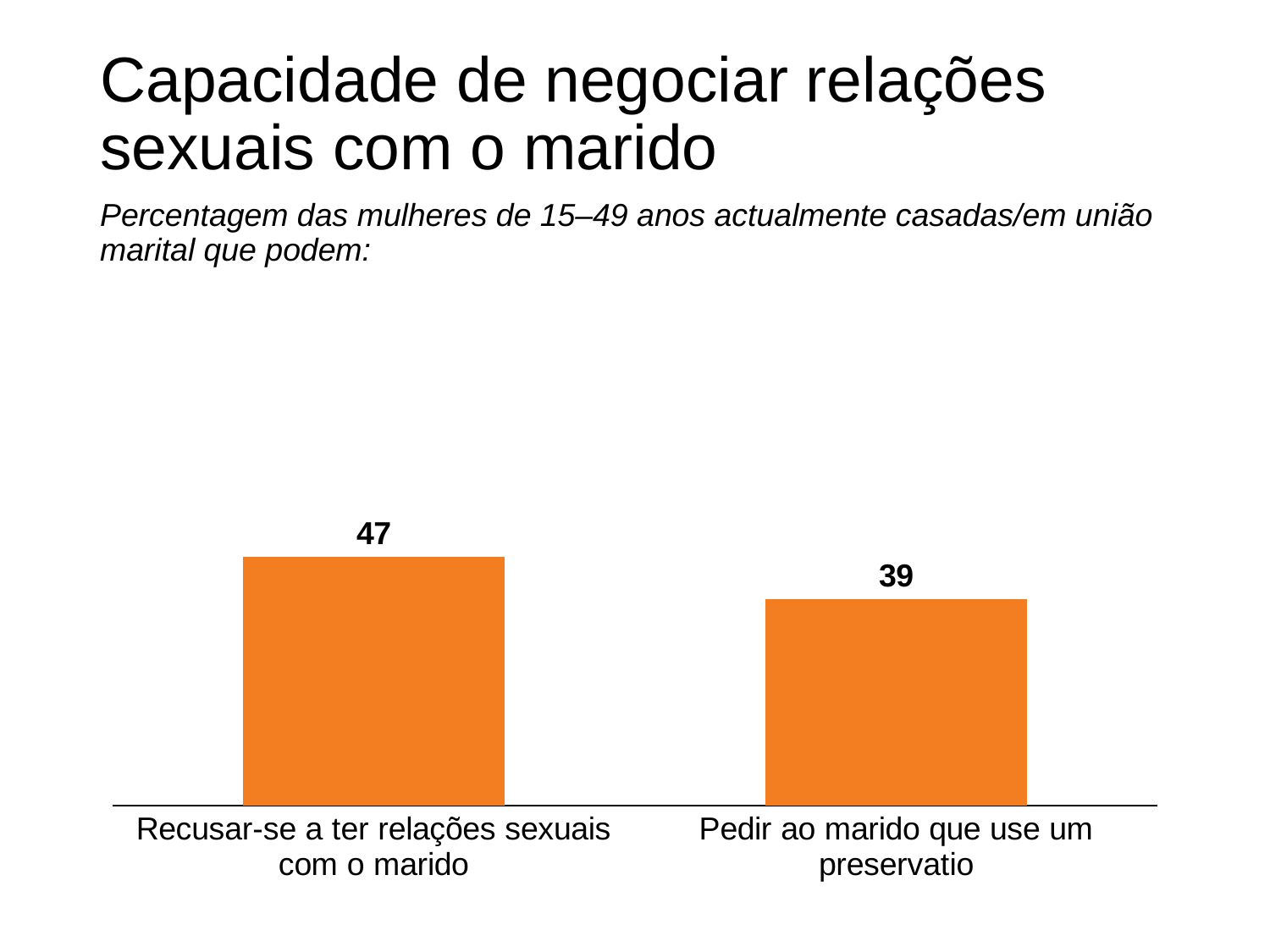

# Capacidade de negociar relações sexuais com o marido
Percentagem das mulheres de 15–49 anos actualmente casadas/em união marital que podem:

### Chart

| Category | Mulheres |
|---|---|
| Recusar-se a ter relações sexuais com o marido | 47.0 |
| Pedir ao marido que use um preservatio | 39.0 |